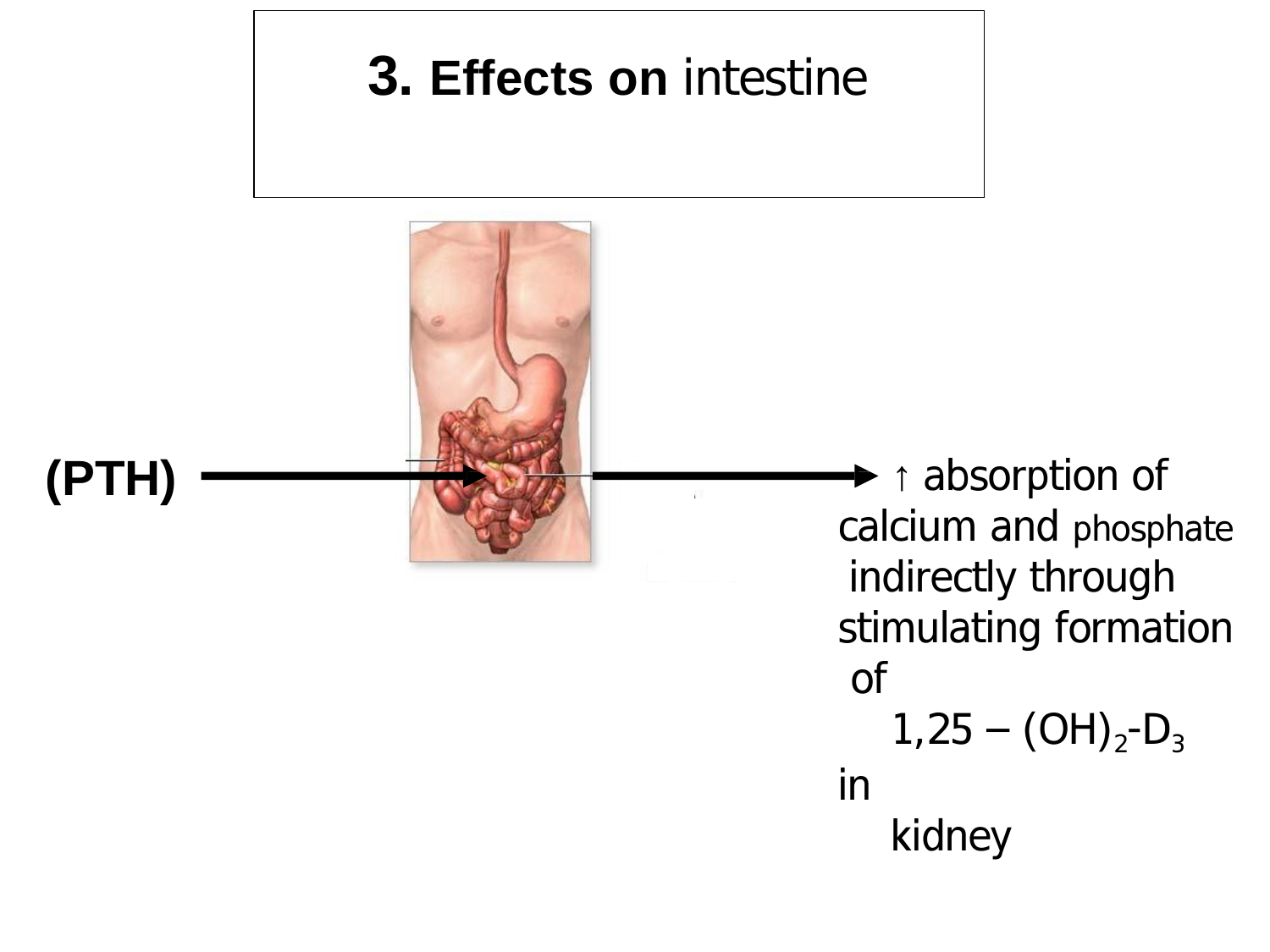

# 3. Effects on intestine

(PTH)
↑ absorption of  calcium and phosphate  indirectly through  stimulating formation  of
1,25 – (OH)2-D3	in
kidney